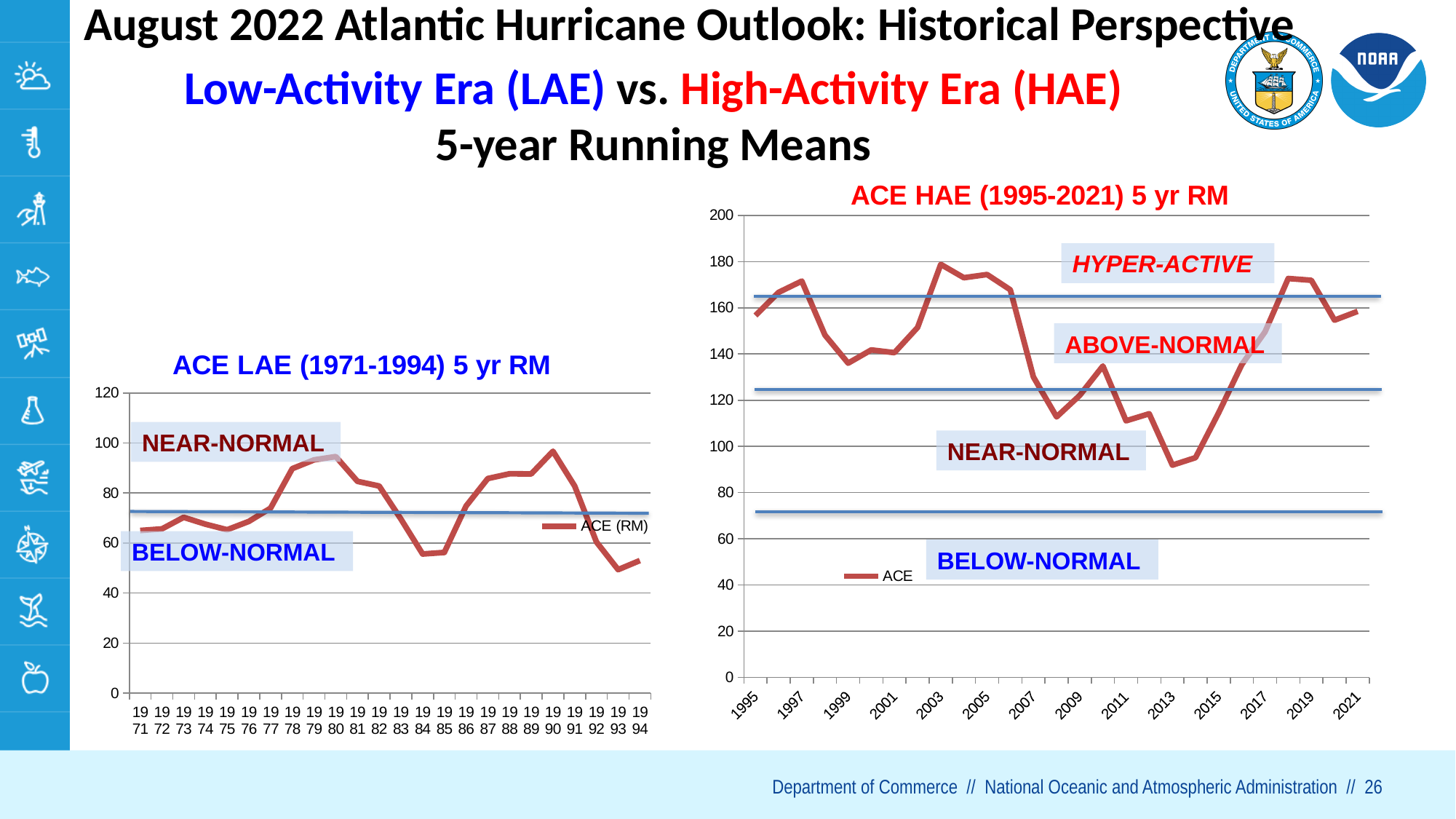

# August 2022 Atlantic Hurricane Outlook: Historical Perspective
Low-Activity Era (LAE) vs. High-Activity Era (HAE)
5-year Running Means

### Chart: ACE HAE (1995-2021) 5 yr RM

| Category | ACE |
|---|---|
| 1995.0 | 156.6566666666667 |
| 1996.0 | 166.675 |
| 1997.0 | 171.552 |
| 1998.0 | 148.182 |
| 1999.0 | 136.036 |
| 2000.0 | 141.772 |
| 2001.0 | 140.584 |
| 2002.0 | 151.484 |
| 2003.0 | 178.8 |
| 2004.0 | 173.01 |
| 2005.0 | 174.408 |
| 2006.0 | 167.794 |
| 2007.0 | 130.064 |
| 2008.0 | 112.78 |
| 2009.0 | 122.082 |
| 2010.0 | 134.798 |
| 2011.0 | 111.072 |
| 2012.0 | 114.134 |
| 2013.0 | 91.882 |
| 2014.0 | 95.11800000000001 |
| 2015.0 | 114.612 |
| 2016.0 | 135.432 |
| 2017.0 | 149.606 |
| 2018.0 | 172.678 |
| 2019.0 | 171.912 |
| 2020.0 | 154.635 |
| 2021.0 | 158.45 |
HYPER-ACTIVE

### Chart: ACE LAE (1971-1994) 5 yr RM

| Category | ACE (RM) |
|---|---|
| 1971.0 | 65.02333333333327 |
| 1972.0 | 65.65549999999998 |
| 1973.0 | 70.28 |
| 1974.0 | 67.552 |
| 1975.0 | 65.324 |
| 1976.0 | 68.65 |
| 1977.0 | 73.964 |
| 1978.0 | 89.738 |
| 1979.0 | 93.23599999999998 |
| 1980.0 | 94.57599999999998 |
| 1981.0 | 84.66 |
| 1982.0 | 82.794 |
| 1983.0 | 69.6 |
| 1984.0 | 55.63000000000001 |
| 1985.0 | 56.248 |
| 1986.0 | 74.774 |
| 1987.0 | 85.776 |
| 1988.0 | 87.684 |
| 1989.0 | 87.62799999999999 |
| 1990.0 | 96.69 |
| 1991.0 | 82.766 |
| 1992.0 | 60.448 |
| 1993.0 | 49.3675 |
| 1994.0 | 53.00333333333333 |
ABOVE-NORMAL
NEAR-NORMAL
NEAR-NORMAL
BELOW-NORMAL
BELOW-NORMAL